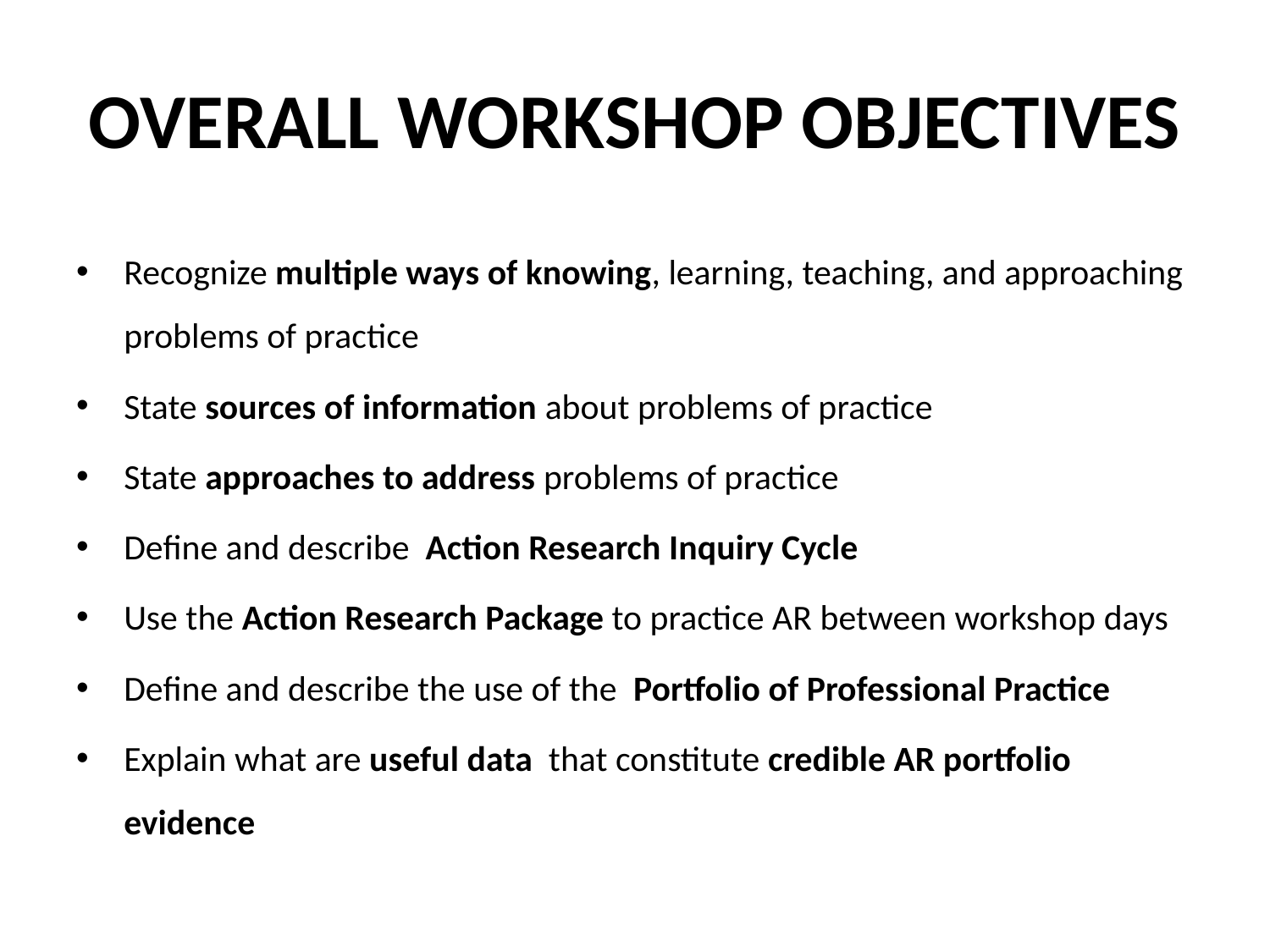

# OVERALL WORKSHOP OBJECTIVES
Recognize multiple ways of knowing, learning, teaching, and approaching problems of practice
State sources of information about problems of practice
State approaches to address problems of practice
Define and describe  Action Research Inquiry Cycle
Use the Action Research Package to practice AR between workshop days
Define and describe the use of the  Portfolio of Professional Practice
Explain what are useful data  that constitute credible AR portfolio evidence